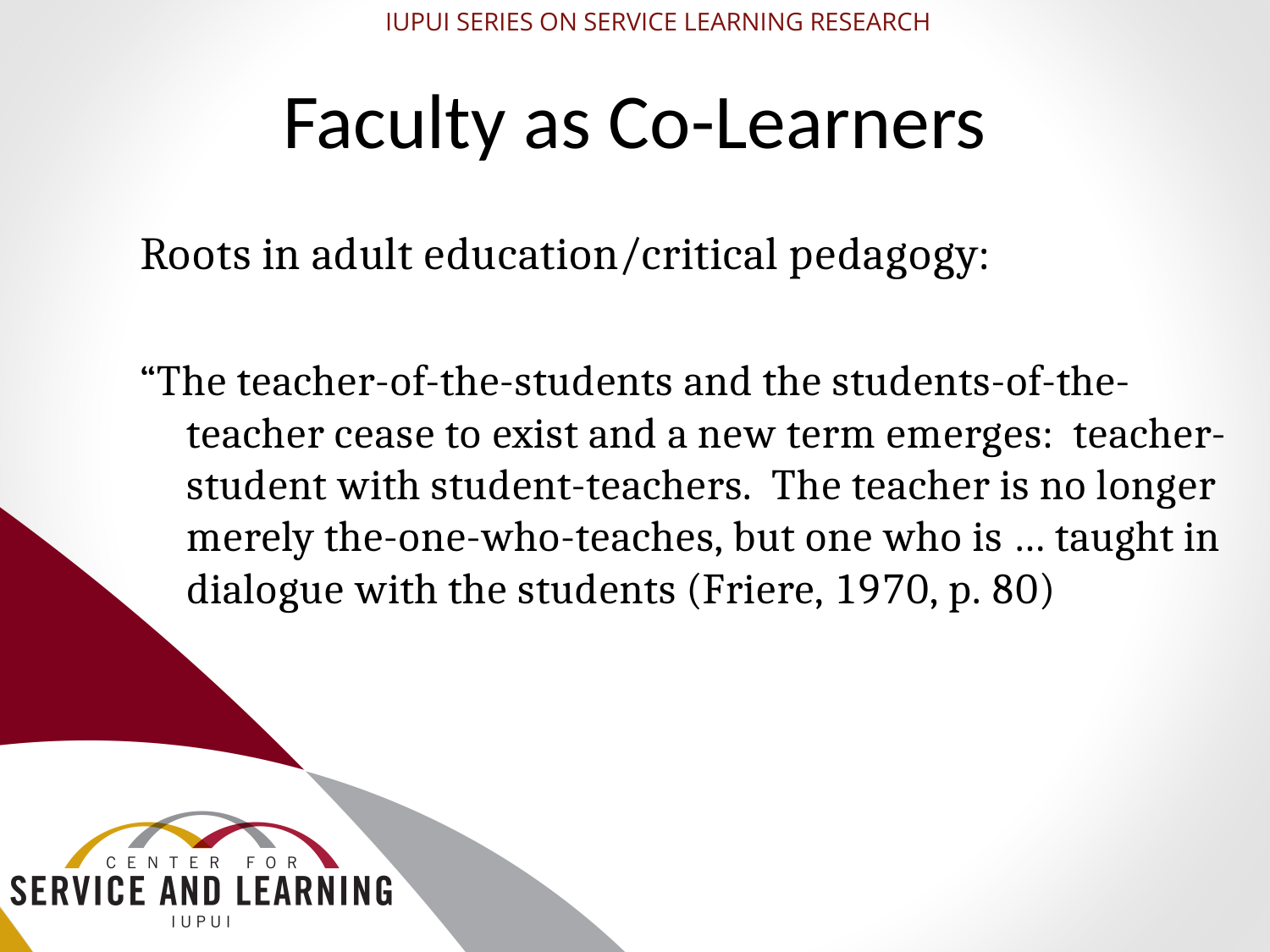

IUPUI SERIES ON SERVICE LEARNING RESEARCH
# Faculty as Co-Learners
Roots in adult education/critical pedagogy:

“The teacher-of-the-students and the students-of-the-teacher cease to exist and a new term emerges:  teacher-student with student-teachers.  The teacher is no longer merely the-one-who-teaches, but one who is … taught in dialogue with the students (Friere, 1970, p. 80)